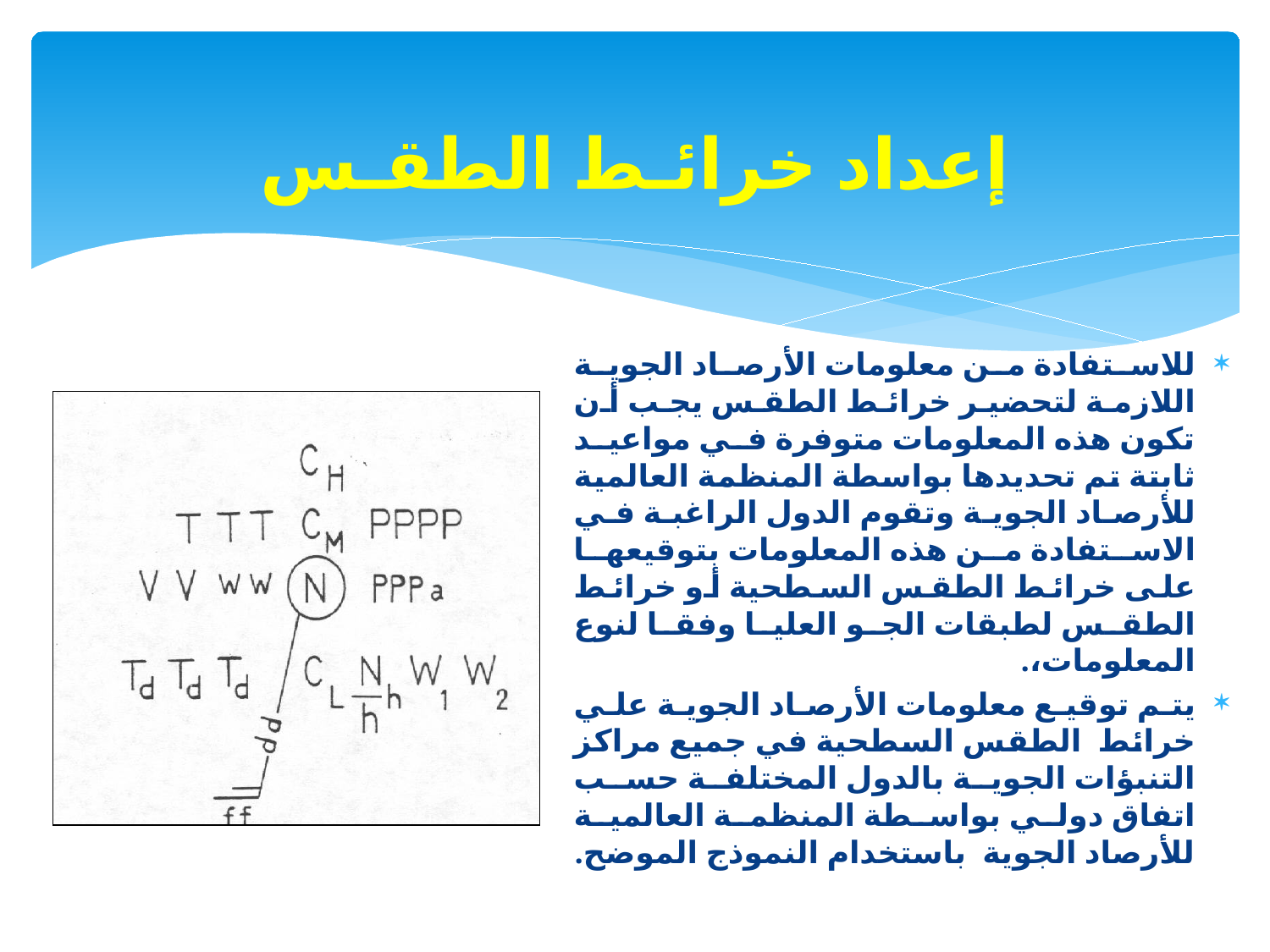

# إعداد خرائـط الطقـس
للاستفادة من معلومات الأرصاد الجوية اللازمة لتحضير خرائط الطقس يجب أن تكون هذه المعلومات متوفرة في مواعيد ثابتة تم تحديدها بواسطة المنظمة العالمية للأرصاد الجوية وتقوم الدول الراغبة في الاستفادة من هذه المعلومات بتوقيعها على خرائط الطقس السطحية أو خرائط الطقس لطبقات الجو العليا وفقا لنوع المعلومات،.
يتم توقيع معلومات الأرصاد الجوية علي خرائط  الطقس السطحية في جميع مراكز التنبؤات الجوية بالدول المختلفة حسب اتفاق دولي بواسطة المنظمة العالمية للأرصاد الجوية  باستخدام النموذج الموضح.